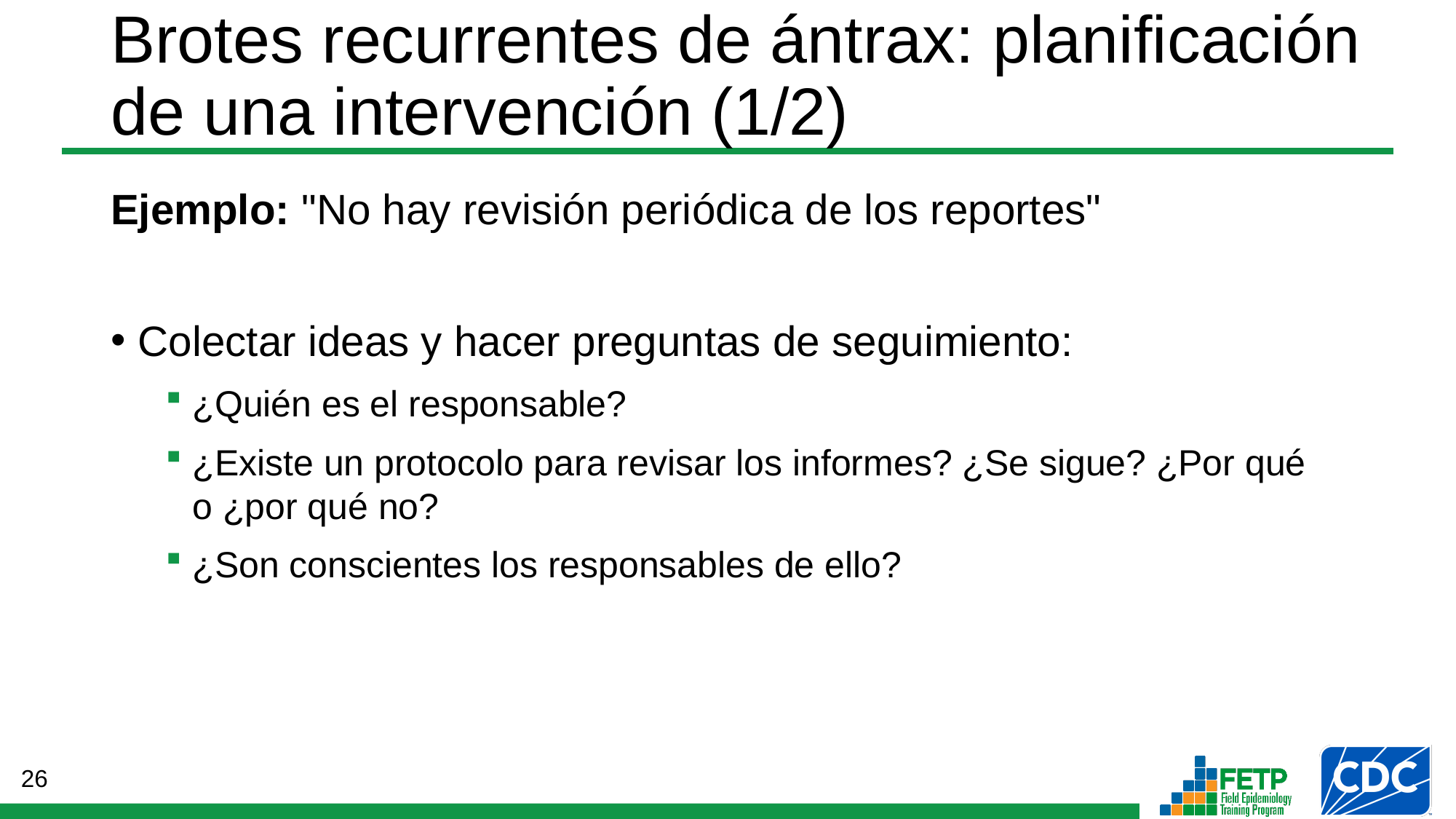

# Brotes recurrentes de ántrax: planificación de una intervención (1/2)
Ejemplo: "No hay revisión periódica de los reportes"

Colectar ideas y hacer preguntas de seguimiento:
¿Quién es el responsable?
¿Existe un protocolo para revisar los informes? ¿Se sigue? ¿Por qué
o ¿por qué no?
¿Son conscientes los responsables de ello?